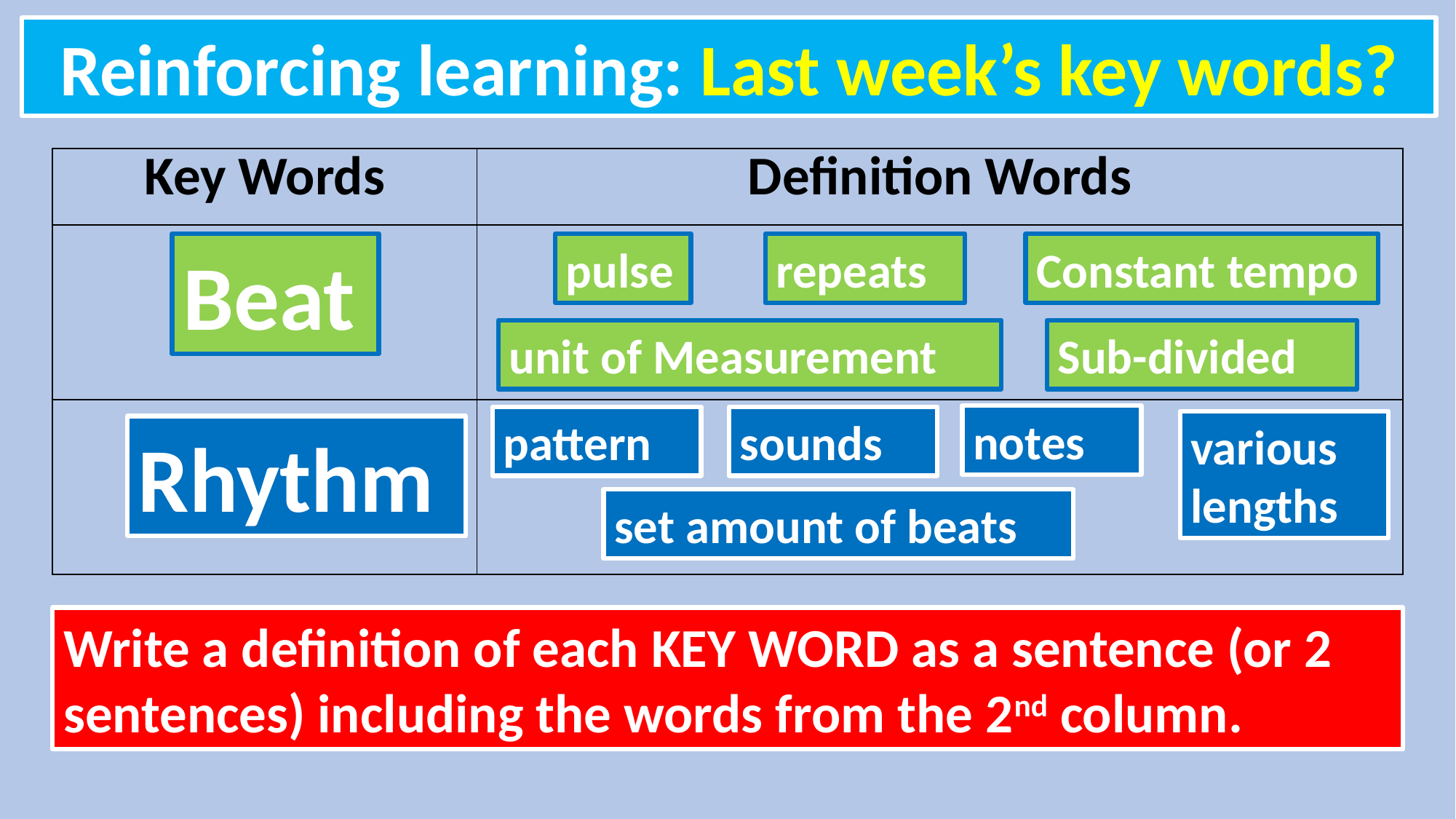

Reinforcing learning: Last week’s key words?
| Key Words | Definition Words |
| --- | --- |
|  |  |
|  |  |
Beat
pulse
repeats
Constant tempo
unit of Measurement
Sub-divided
notes
pattern
sounds
various lengths
Rhythm
set amount of beats
Write a definition of each KEY WORD as a sentence (or 2 sentences) including the words from the 2nd column.